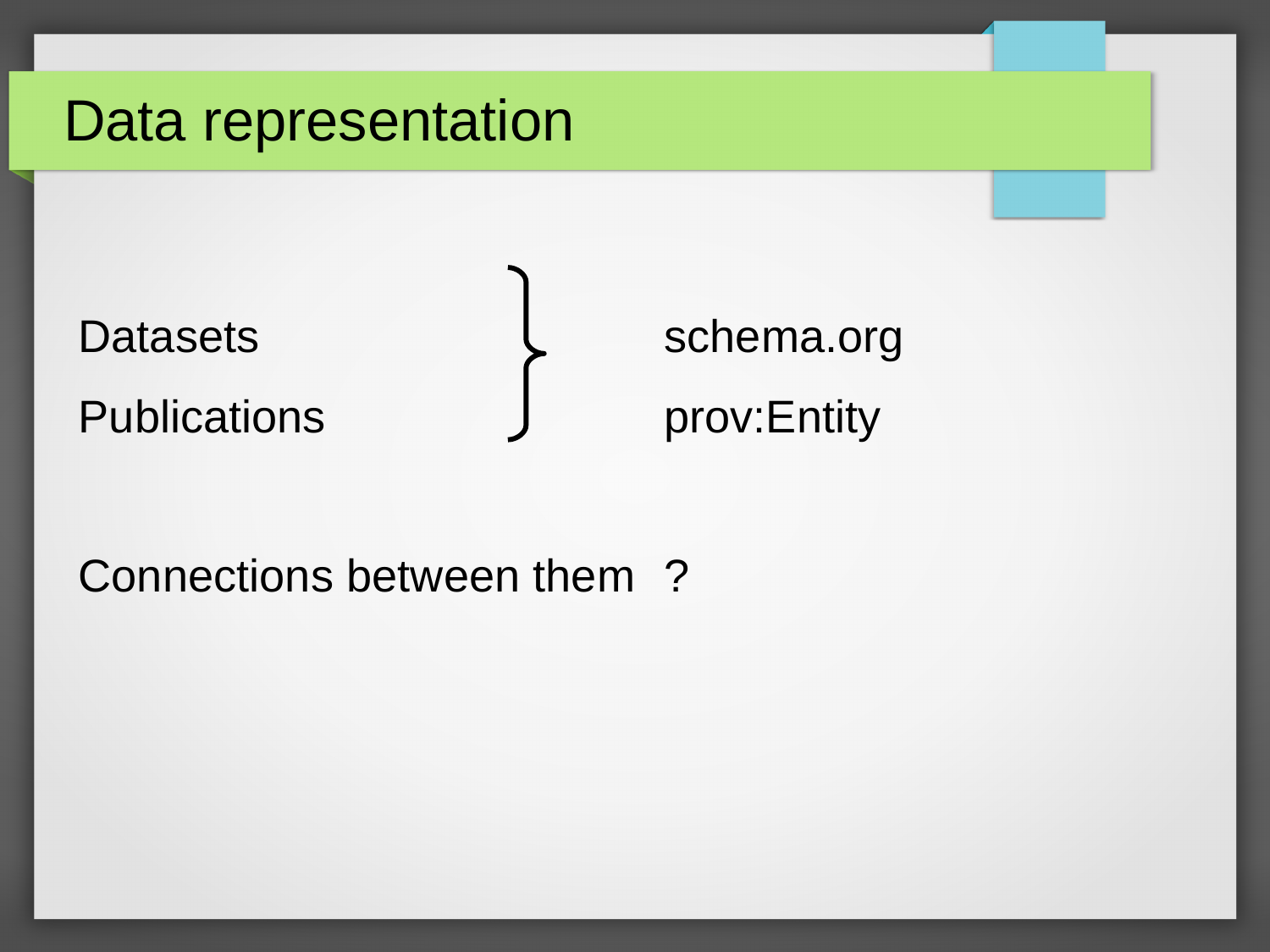

Data representation

Datasets
Publications

Connections between them

schema.org
prov:Entity

?